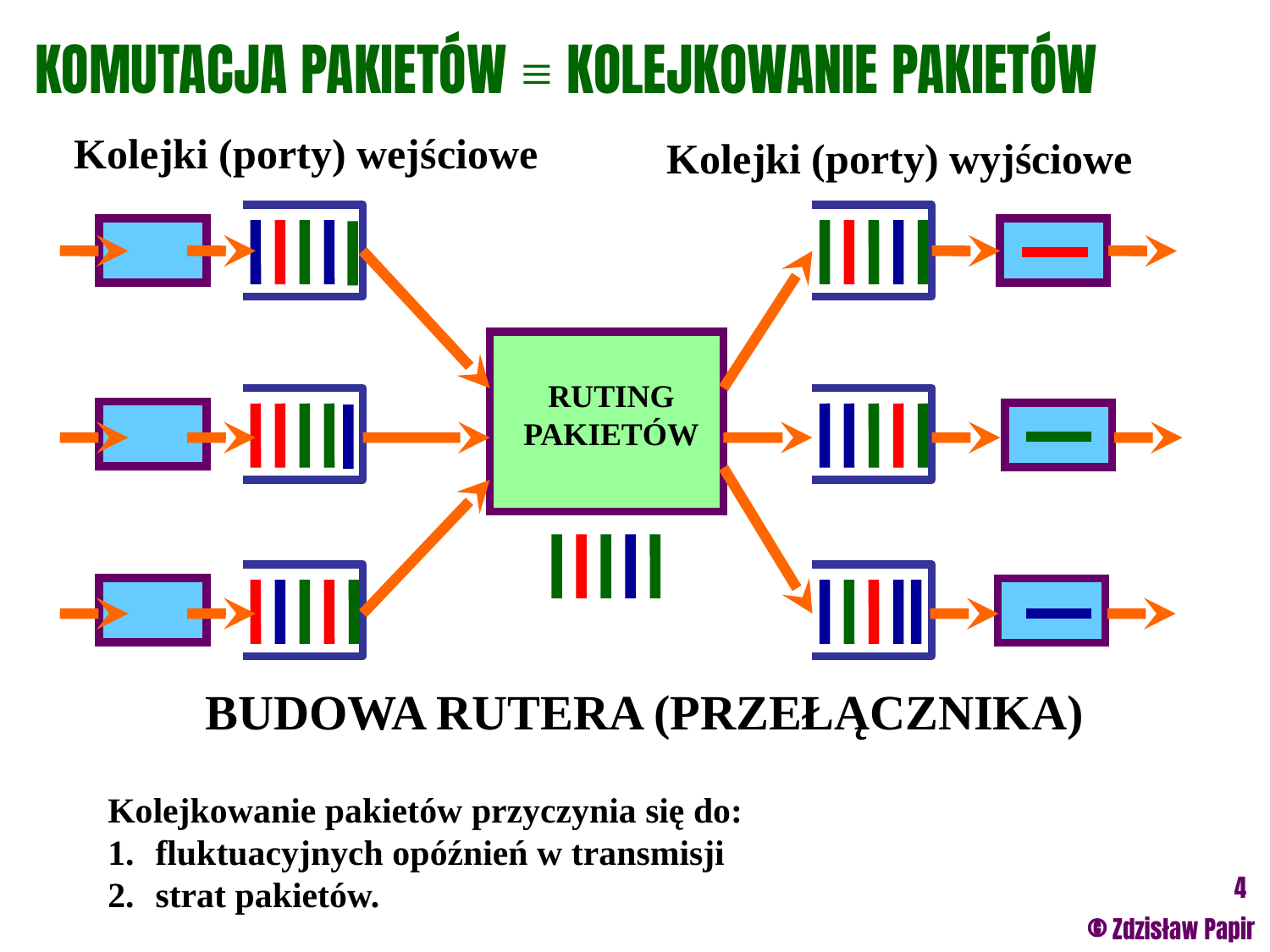

KOMUTACJA PAKIETÓW ≡ KOLEJKOWANIE PAKIETÓW
Kolejki (porty) wejściowe
Kolejki (porty) wyjściowe

RUTING
PAKIETÓW

BUDOWA RUTERA (PRZEŁĄCZNIKA)
Kolejkowanie pakietów przyczynia się do:
fluktuacyjnych opóźnień w transmisji
strat pakietów.
4
© Zdzisław Papir